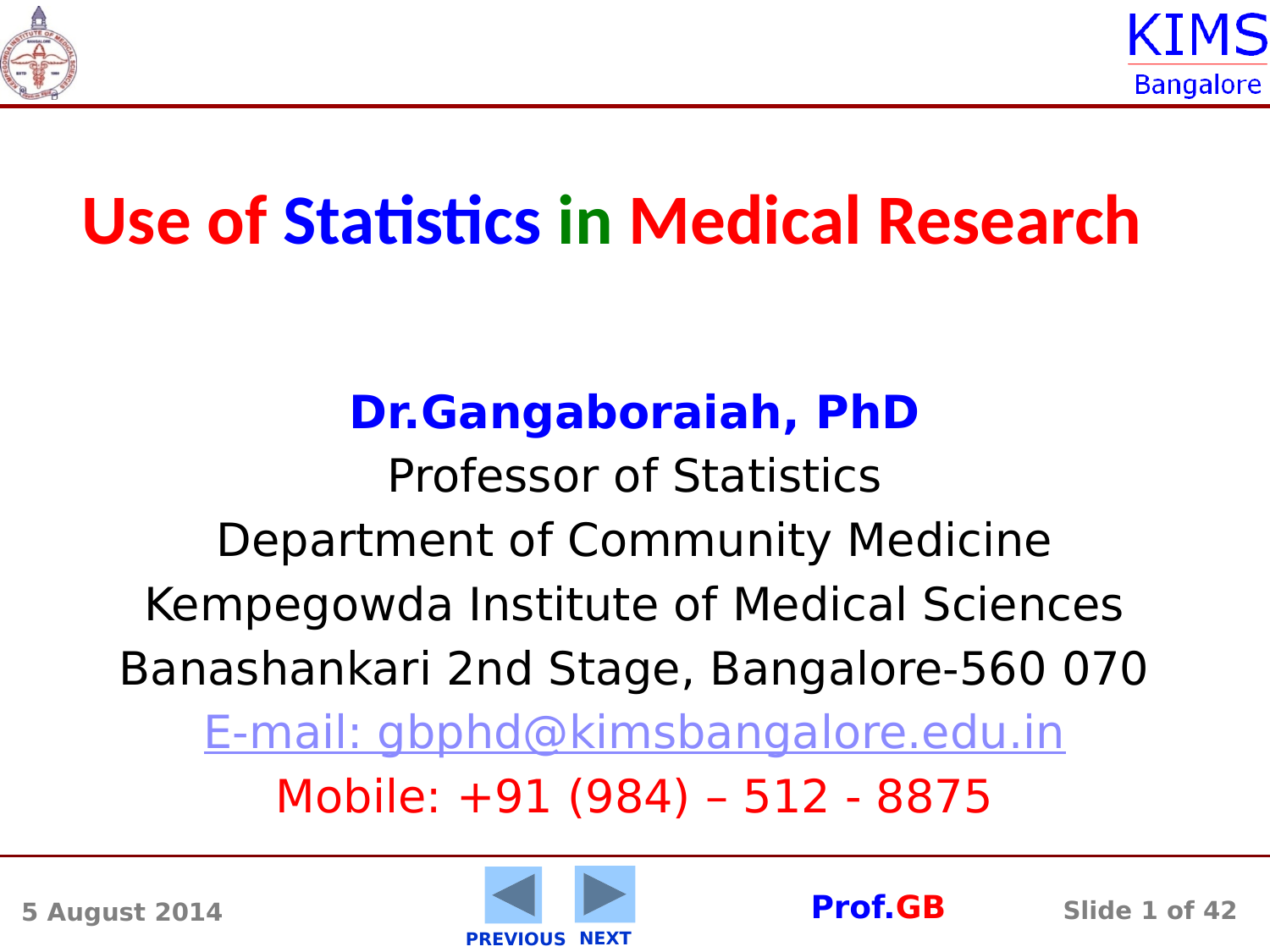

# Use of Statistics in Medical Research
Dr.Gangaboraiah, PhD
Professor of Statistics
Department of Community Medicine
Kempegowda Institute of Medical Sciences
Banashankari 2nd Stage, Bangalore-560 070
E-mail: gbphd@kimsbangalore.edu.in
Mobile: +91 (984) – 512 - 8875

5 August 2014